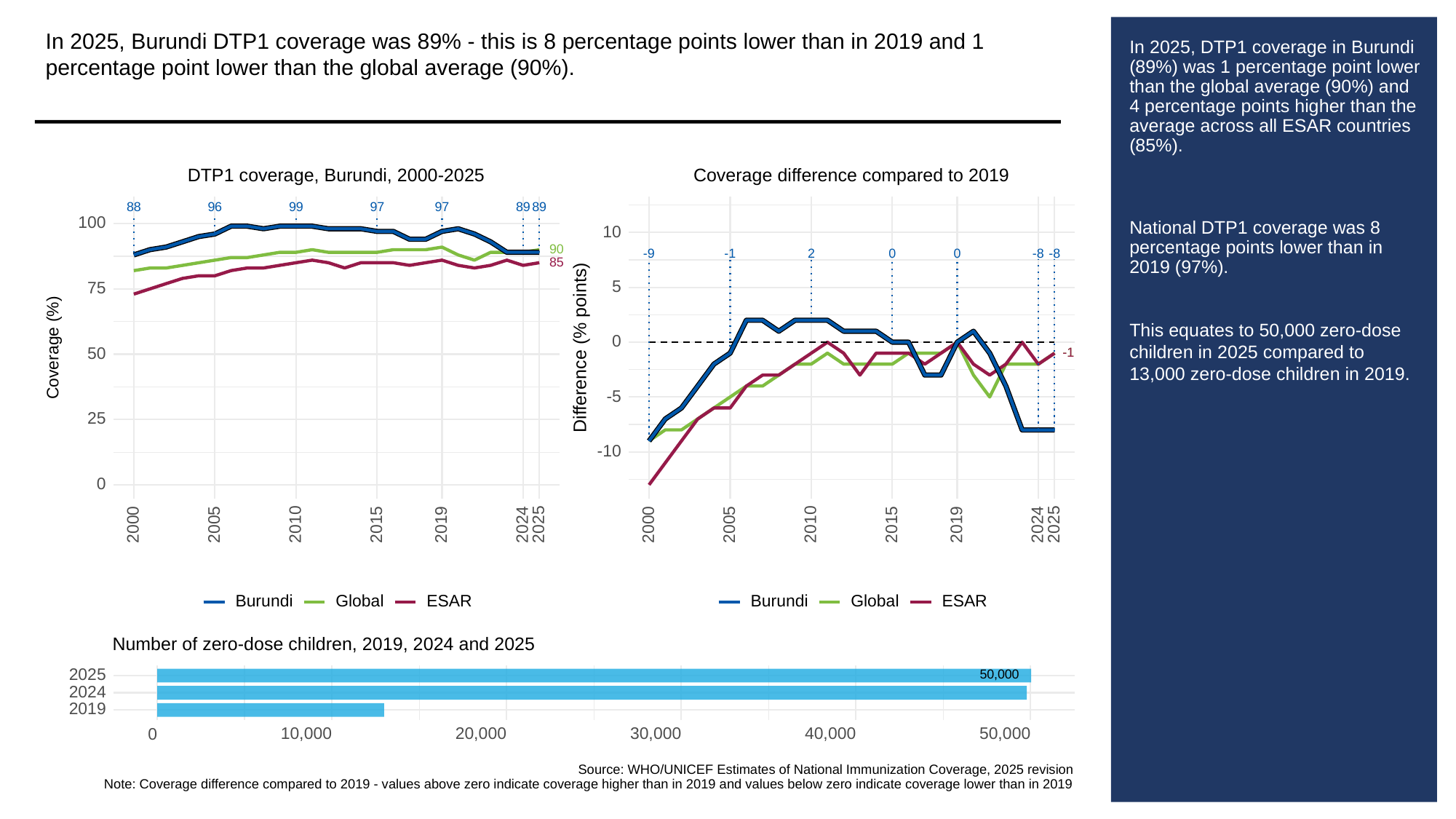

In 2025, Burundi DTP1 coverage was 89% - this is 8 percentage points lower than in 2019 and 1 percentage point lower than the global average (90%).
# In 2025, DTP1 coverage in Burundi (89%) was 1 percentage point lower than the global average (90%) and 4 percentage points higher than the average across all ESAR countries (85%).

National DTP1 coverage was 8 percentage points lower than in 2019 (97%).

This equates to 50,000 zero-dose children in 2025 compared to 13,000 zero-dose children in 2019.

Coverage difference compared to 2019
DTP1 coverage, Burundi, 2000-2025

88
96
99
97
97
89
89

100

10

90

-9
0
0
-8
-8
-1
2

85

5
75

0
Difference (% points)
Coverage (%)

50
-1
-1

-5

25

-10

0

2000
2005
2010
2015
2019
2024
2025
2000
2005
2010
2015
2019
2024
2025
Global
ESAR
Global
ESAR
Burundi
Burundi

Number of zero-dose children, 2019, 2024 and 2025

50,000
2025

2024

2019

10,000
20,000
30,000
40,000
50,000
0
Source: WHO/UNICEF Estimates of National Immunization Coverage, 2025 revision
Note: Coverage difference compared to 2019 - values above zero indicate coverage higher than in 2019 and values below zero indicate coverage lower than in 2019